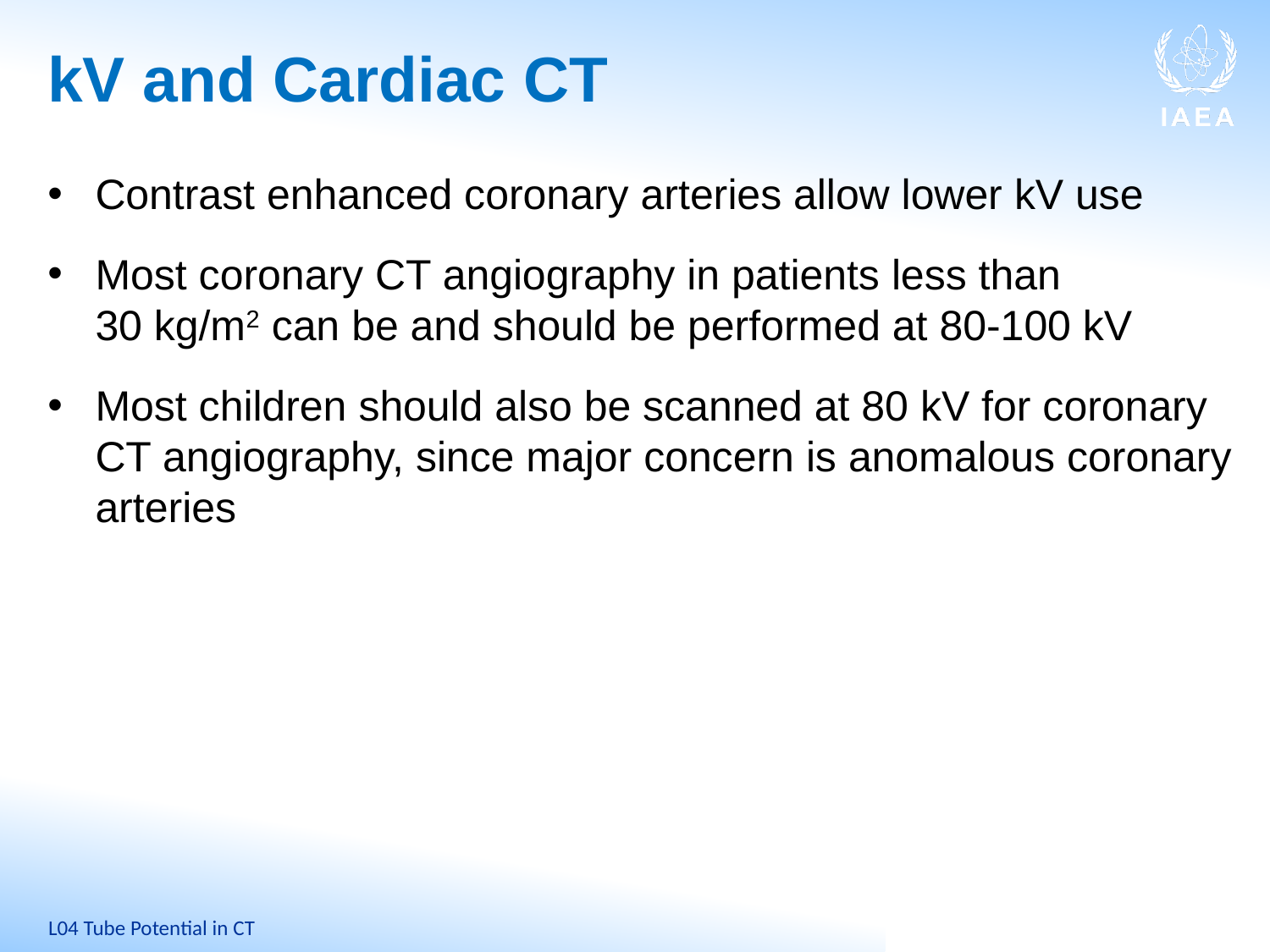

# kV and Cardiac CT
Contrast enhanced coronary arteries allow lower kV use
Most coronary CT angiography in patients less than
30 kg/m2 can be and should be performed at 80-100 kV
Most children should also be scanned at 80 kV for coronary CT angiography, since major concern is anomalous coronary arteries